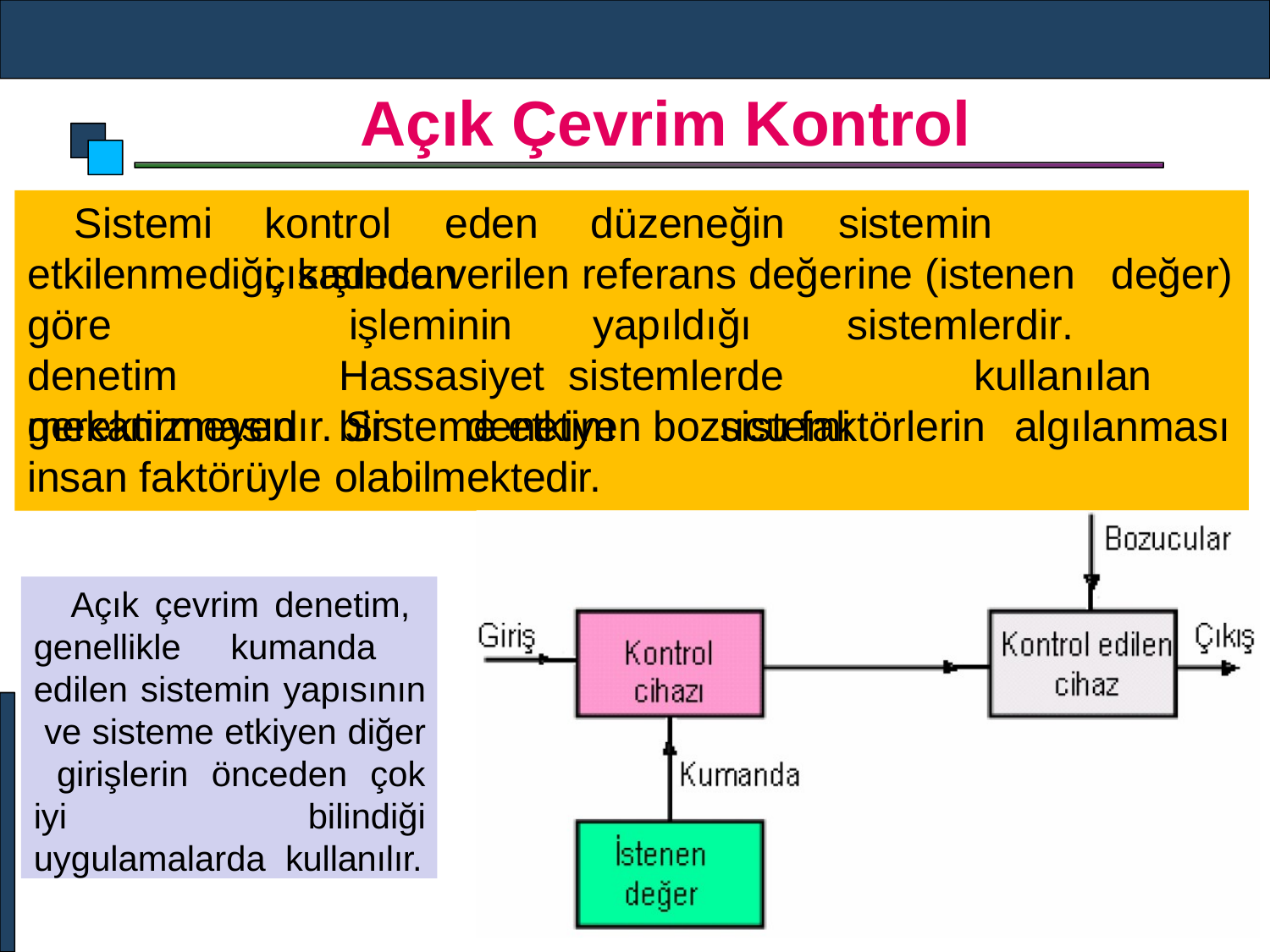

# Açık Çevrim Kontrol

Sistemi
kontrol	eden	düzeneğin	sistemin	çıkışından
etkilenmediği, sadece verilen referans değerine (istenen   değer)
göre	denetim  gerektirmeyen
işleminin	yapıldığı	sistemlerdir.	Hassasiyet  sistemlerde		kullanılan	bir	denetim	sistemi
mekanizmasıdır. Sisteme etkiyen bozucu faktörlerin  algılanması
insan faktörüyle olabilmektedir.

Açık çevrim denetim,  genellikle kumanda  edilen sistemin yapısının  ve sisteme etkiyen diğer  girişlerin önceden çok iyi  bilindiği uygulamalarda  kullanılır.